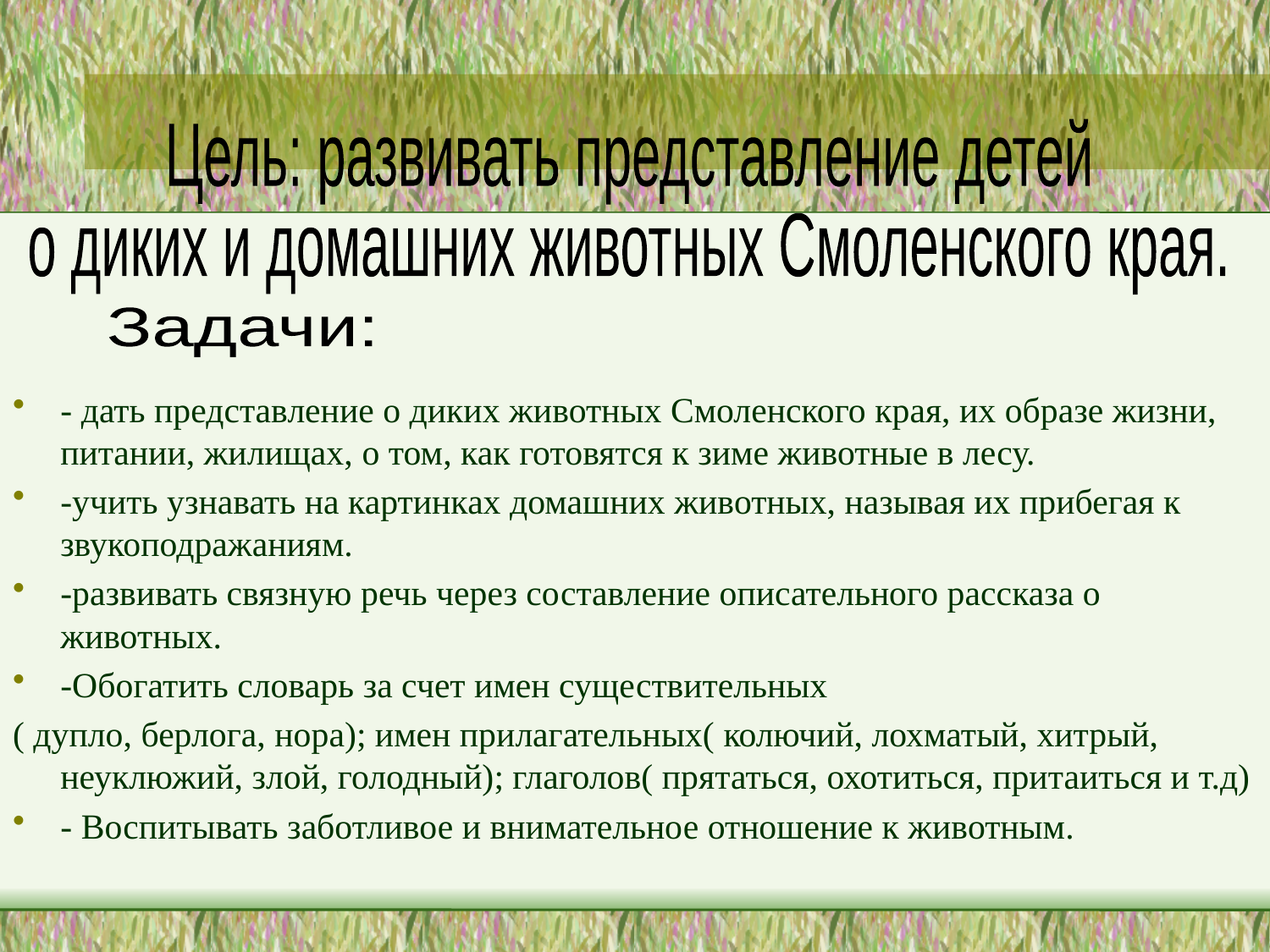

Цель: развивать представление детей
о диких и домашних животных Смоленского края.
Задачи:
- дать представление о диких животных Смоленского края, их образе жизни, питании, жилищах, о том, как готовятся к зиме животные в лесу.
-учить узнавать на картинках домашних животных, называя их прибегая к звукоподражаниям.
-развивать связную речь через составление описательного рассказа о животных.
-Обогатить словарь за счет имен существительных
( дупло, берлога, нора); имен прилагательных( колючий, лохматый, хитрый, неуклюжий, злой, голодный); глаголов( прятаться, охотиться, притаиться и т.д)
- Воспитывать заботливое и внимательное отношение к животным.